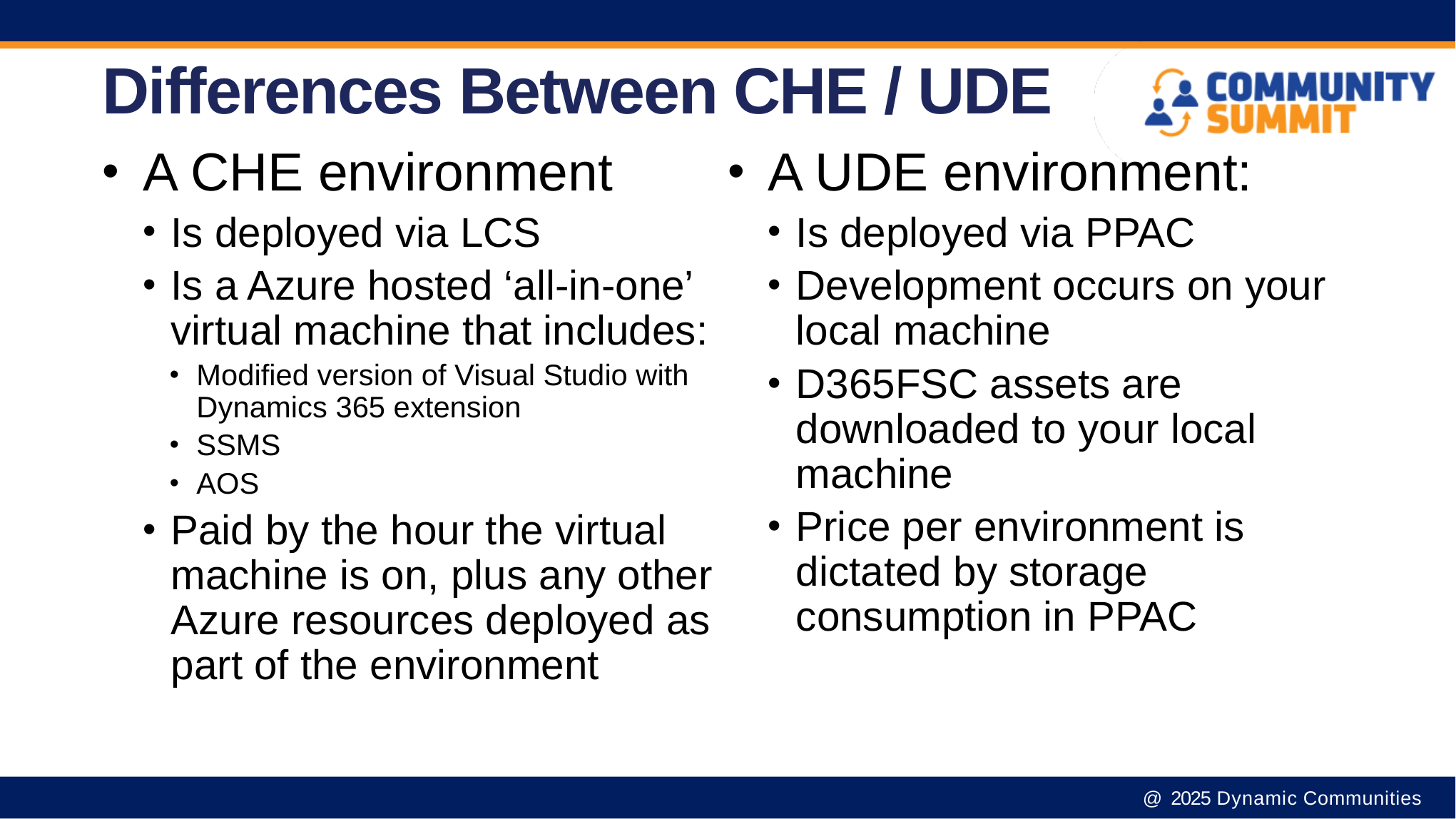

# Differences Between CHE / UDE
A CHE environment
Is deployed via LCS
Is a Azure hosted ‘all-in-one’ virtual machine that includes:
Modified version of Visual Studio with Dynamics 365 extension
SSMS
AOS
Paid by the hour the virtual machine is on, plus any other Azure resources deployed as part of the environment
A UDE environment:
Is deployed via PPAC
Development occurs on your local machine
D365FSC assets are downloaded to your local machine
Price per environment is dictated by storage consumption in PPAC